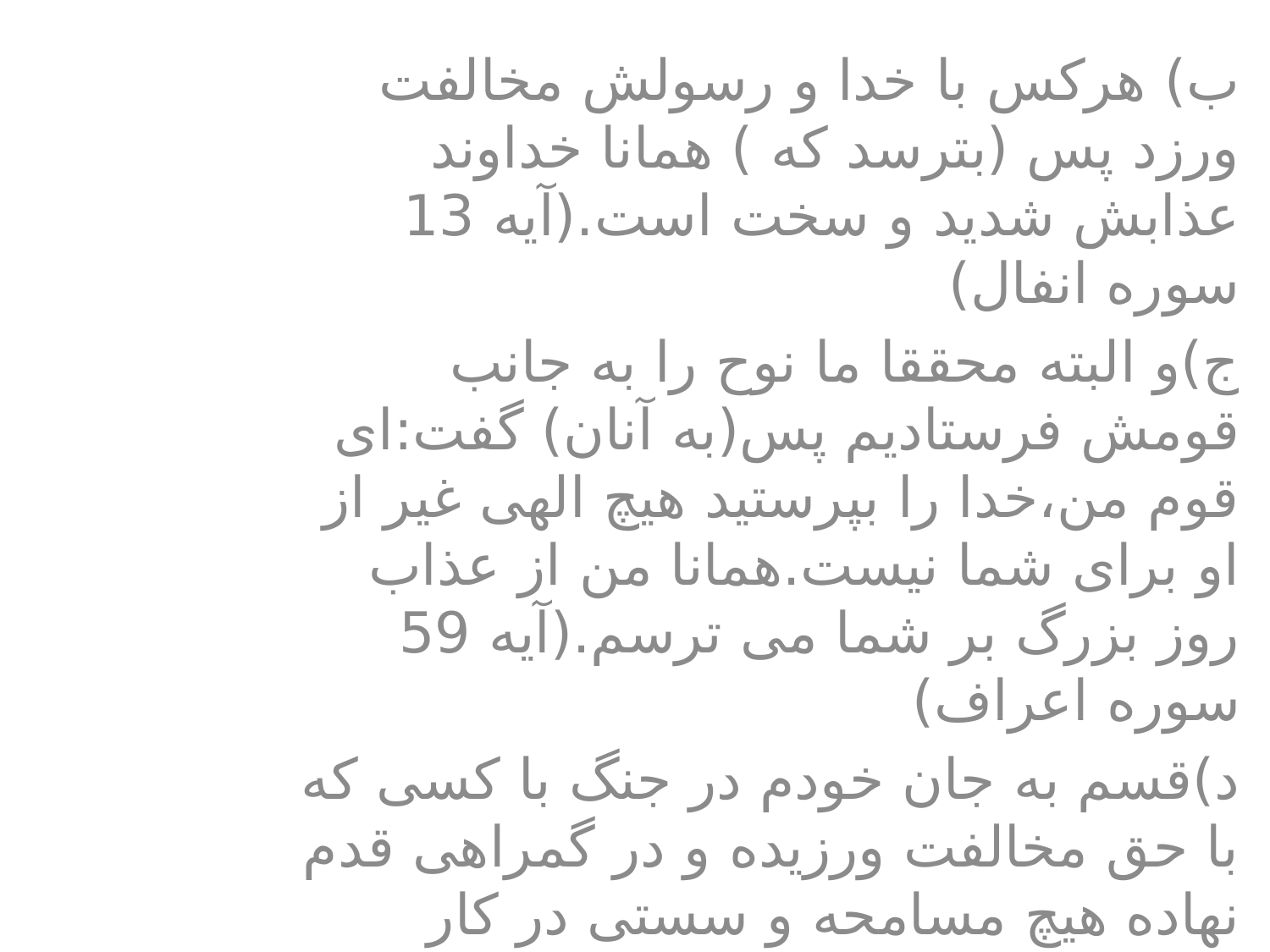

ب) هرکس با خدا و رسولش مخالفت ورزد پس (بترسد که ) همانا خداوند عذابش شدید و سخت است.(آیه 13 سوره انفال)
ج)و البته محققا ما نوح را به جانب قومش فرستادیم پس(به آنان) گفت:ای قوم من،خدا را بپرستید هیچ الهی غیر از او برای شما نیست.همانا من از عذاب روز بزرگ بر شما می ترسم.(آیه 59 سوره اعراف)
د)قسم به جان خودم در جنگ با کسی که با حق مخالفت ورزیده و در گمراهی قدم نهاده هیچ مسامحه و سستی در کار نخواهد بود.(خطبه 24 نهج البلاغه)
ه)ستمکار را با حلقه بینی می کشم تا او را به آبخور حق وارد کنم.(خطبه 136 نهج البلاغه)